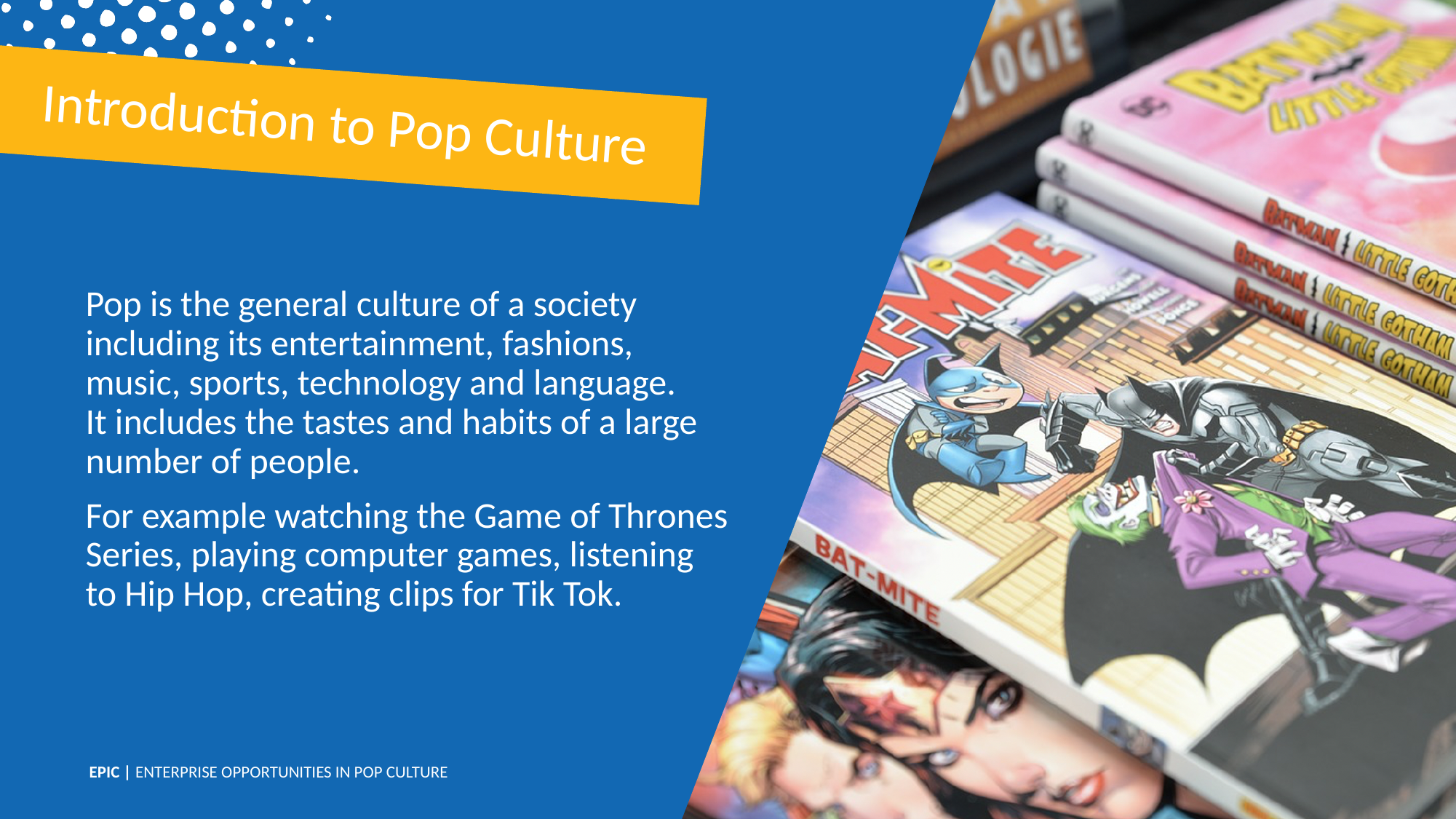

Introduction to Pop Culture

Pop is the general culture of a society including its entertainment, fashions, music, sports, technology and language.
It includes the tastes and habits of a large number of people.
For example watching the Game of Thrones Series, playing computer games, listening to Hip Hop, creating clips for Tik Tok.